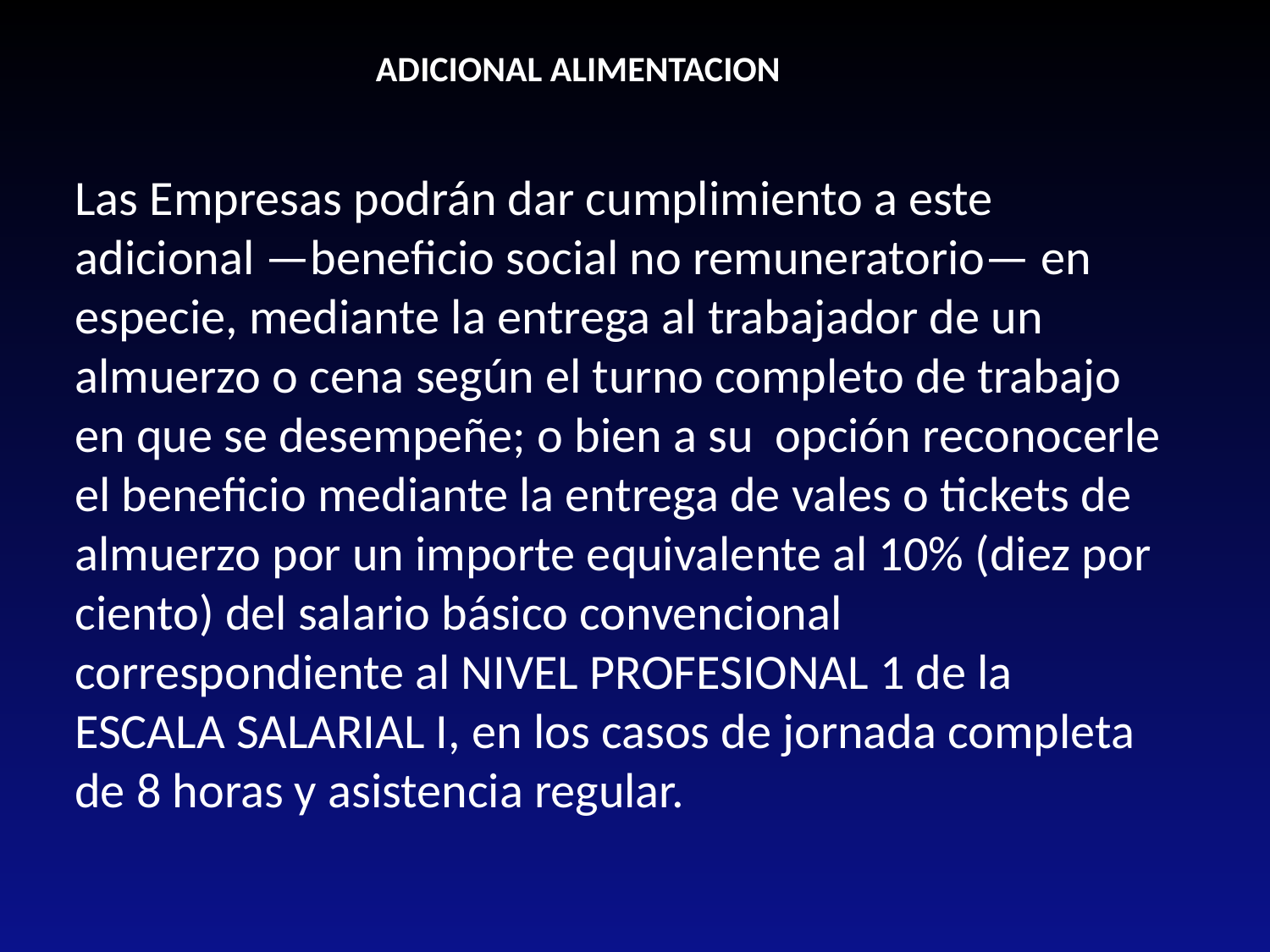

ADICIONAL ALIMENTACION
Las Empresas podrán dar cumplimiento a este adicional —beneficio social no remuneratorio— en especie, mediante la entrega al trabajador de un almuerzo o cena según el turno completo de trabajo en que se desempeñe; o bien a su  opción reconocerle el beneficio mediante la entrega de vales o tickets de almuerzo por un importe equivalente al 10% (diez por ciento) del salario básico convencional correspondiente al NIVEL PROFESIONAL 1 de la ESCALA SALARIAL I, en los casos de jornada completa de 8 horas y asistencia regular.